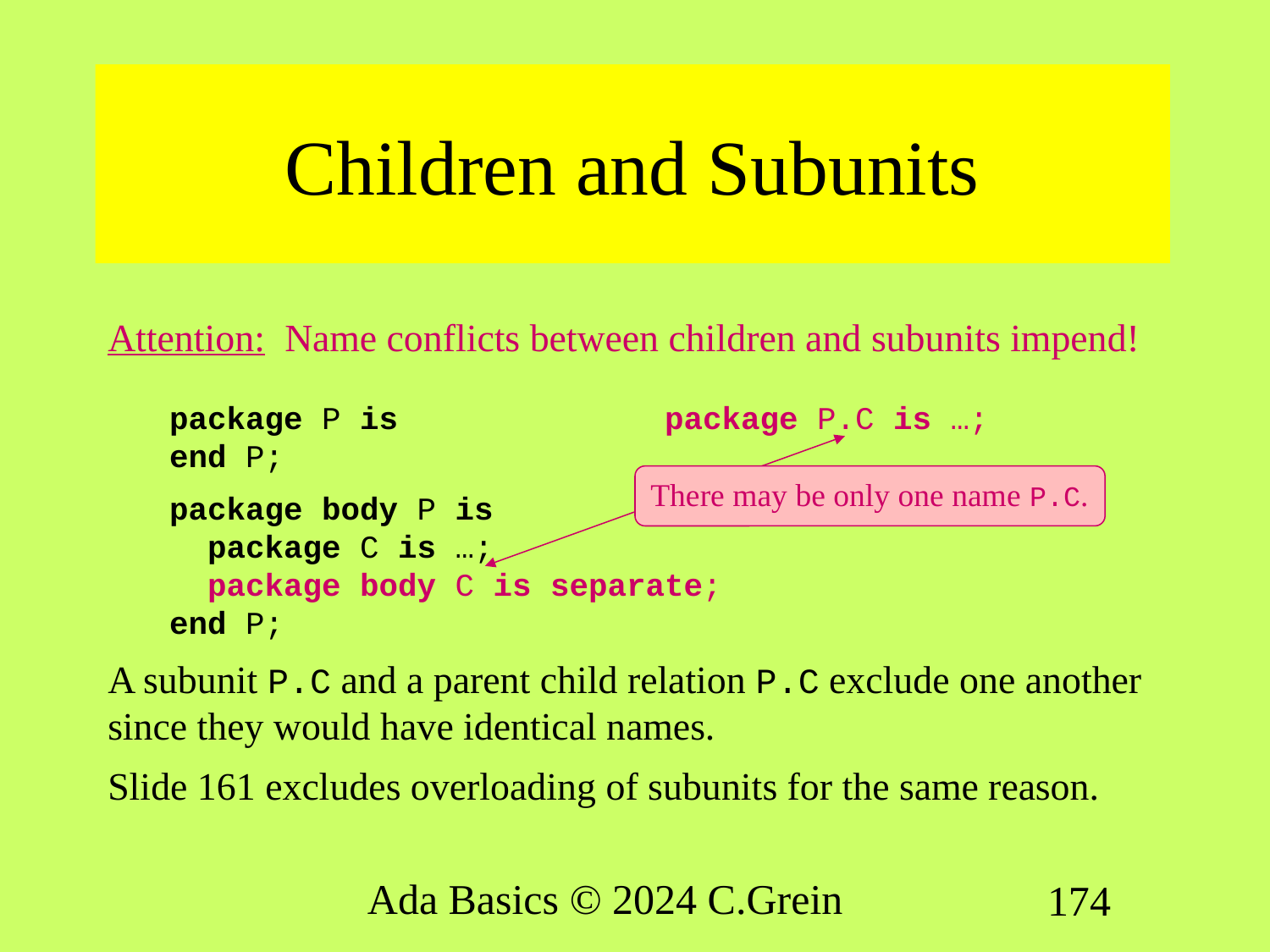

# Children and Subunits
Attention:  Name conflicts between children and subunits impend!

package P is              package P.C is …;
end P;
package body P is
  package C is …;
  package body C is separate;
end P;
A subunit P.C and a parent child relation P.C exclude one another since they would have identical names.
Slide 161 excludes overloading of subunits for the same reason.

There may be only one name P.C.
Ada Basics © 2024 C.Grein
174